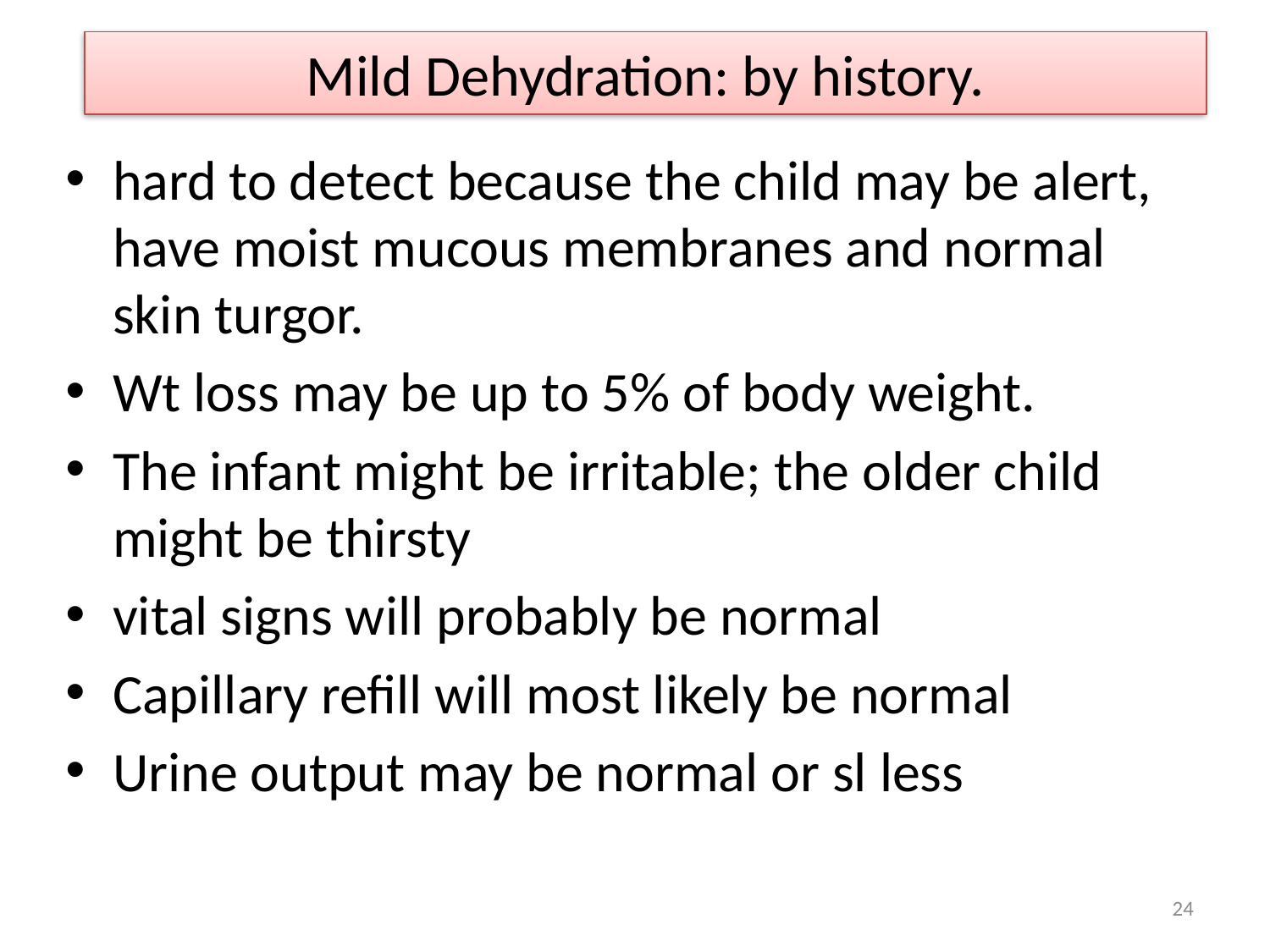

# Mild Dehydration: by history.
hard to detect because the child may be alert, have moist mucous membranes and normal skin turgor.
Wt loss may be up to 5% of body weight.
The infant might be irritable; the older child might be thirsty
vital signs will probably be normal
Capillary refill will most likely be normal
Urine output may be normal or sl less
24